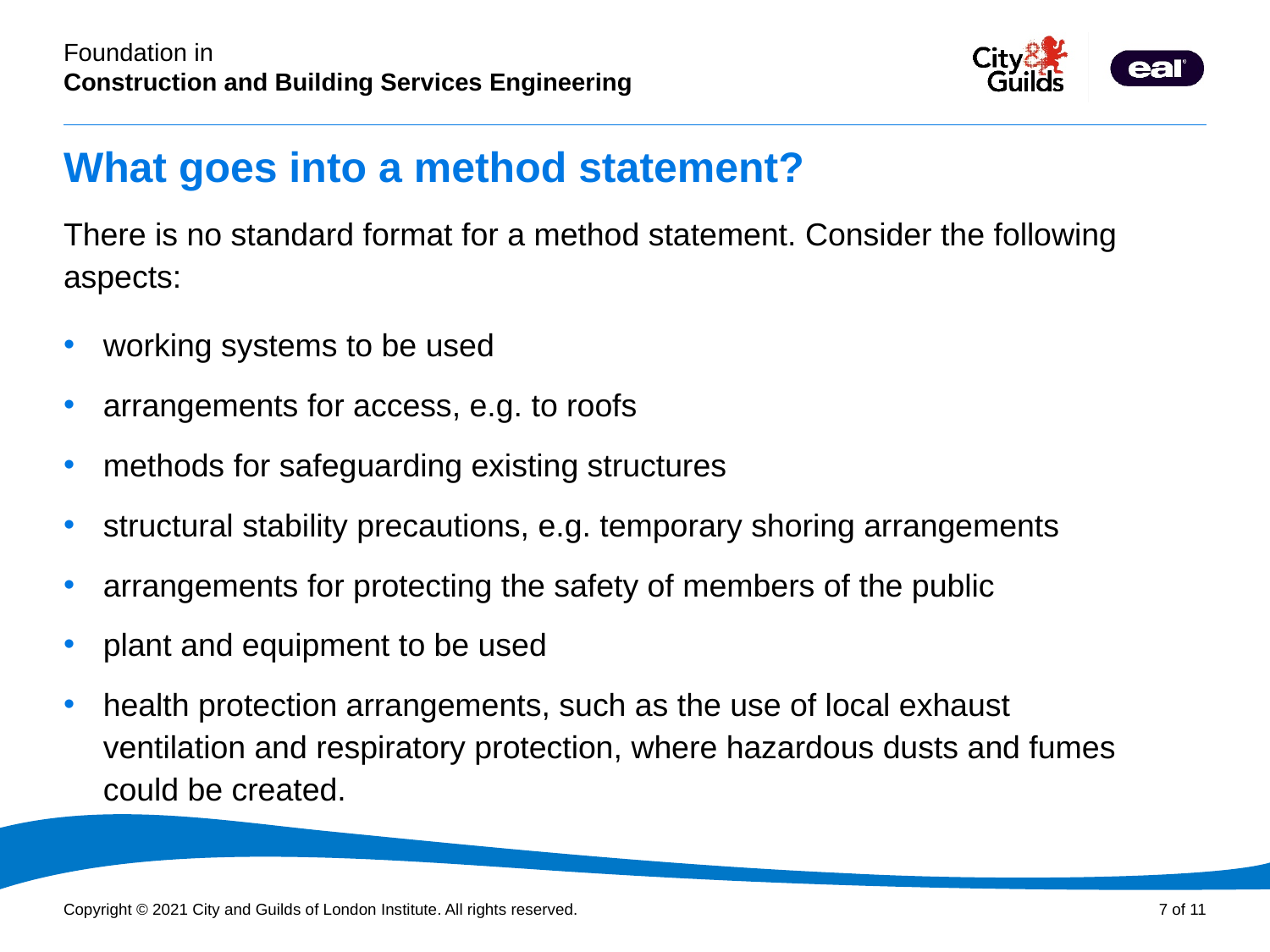

# What goes into a method statement?
There is no standard format for a method statement. Consider the following aspects:
working systems to be used
arrangements for access, e.g. to roofs
methods for safeguarding existing structures
structural stability precautions, e.g. temporary shoring arrangements
arrangements for protecting the safety of members of the public
plant and equipment to be used
health protection arrangements, such as the use of local exhaust ventilation and respiratory protection, where hazardous dusts and fumes could be created.